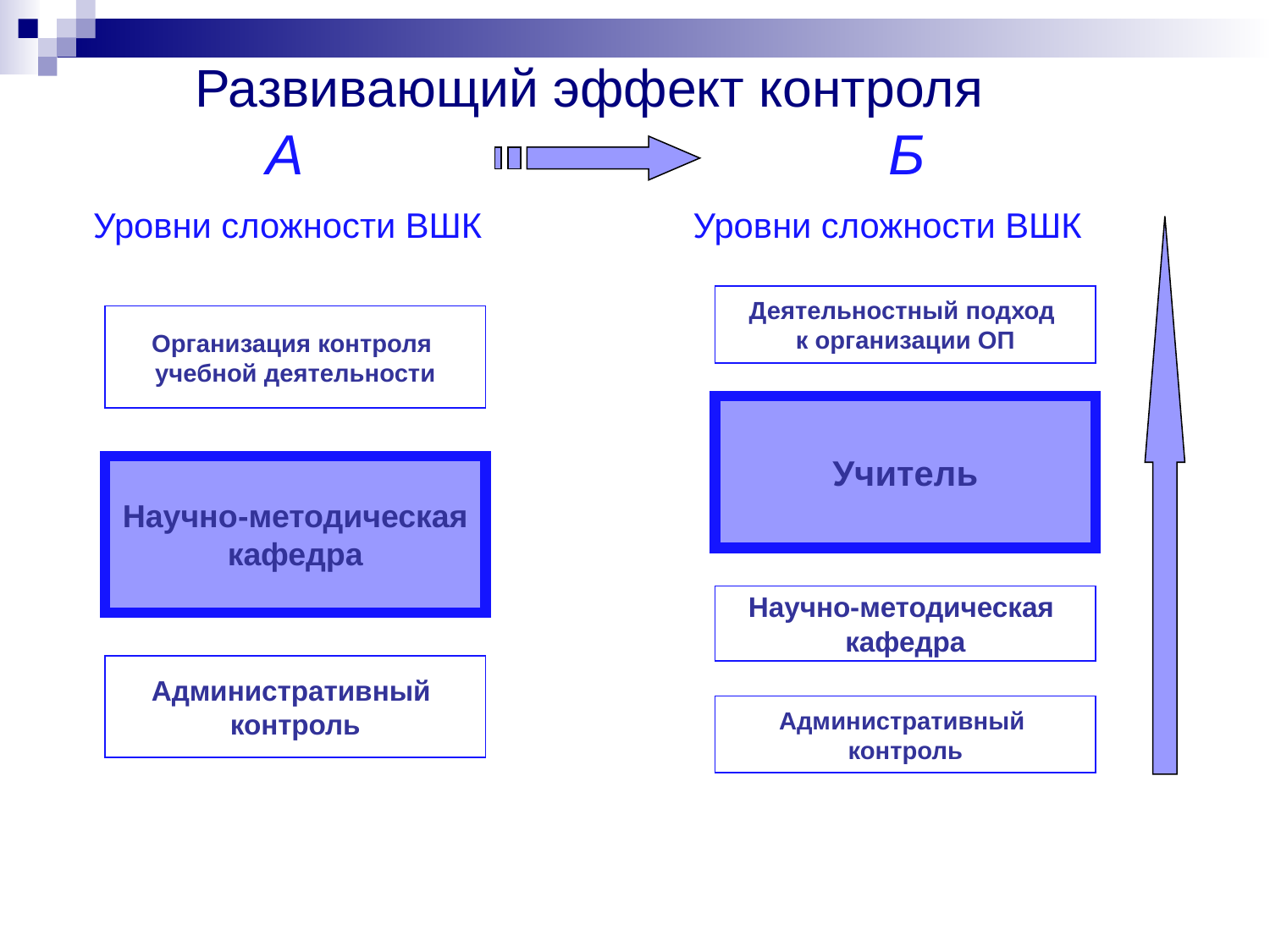

Развивающий эффект контроля
              А                                         Б

    Уровни сложности ВШК

    Уровни сложности ВШК

Деятельностный подход
к организации ОП
Организация контроля
учебной деятельности
Учитель
Научно-методическая
кафедра
Научно-методическая
кафедра
Административный
контроль
Административный
контроль